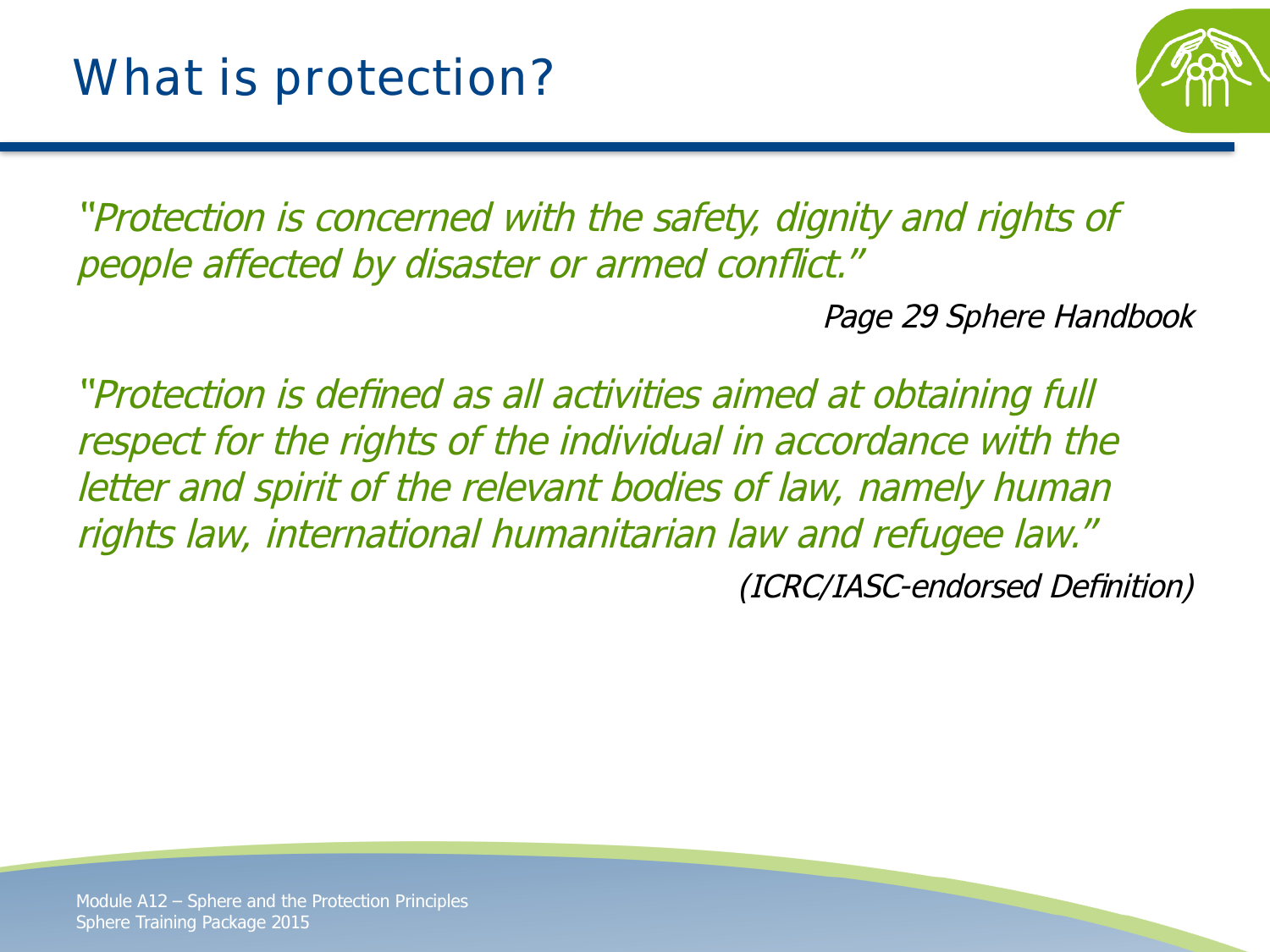

# What is protection?
“Protection is concerned with the safety, dignity and rights of people affected by disaster or armed conflict.”
Page 29 Sphere Handbook
“Protection is defined as all activities aimed at obtaining full respect for the rights of the individual in accordance with the letter and spirit of the relevant bodies of law, namely human rights law, international humanitarian law and refugee law.”
(ICRC/IASC-endorsed Definition)
Module A12 – Sphere and the Protection Principles
Sphere Training Package 2015